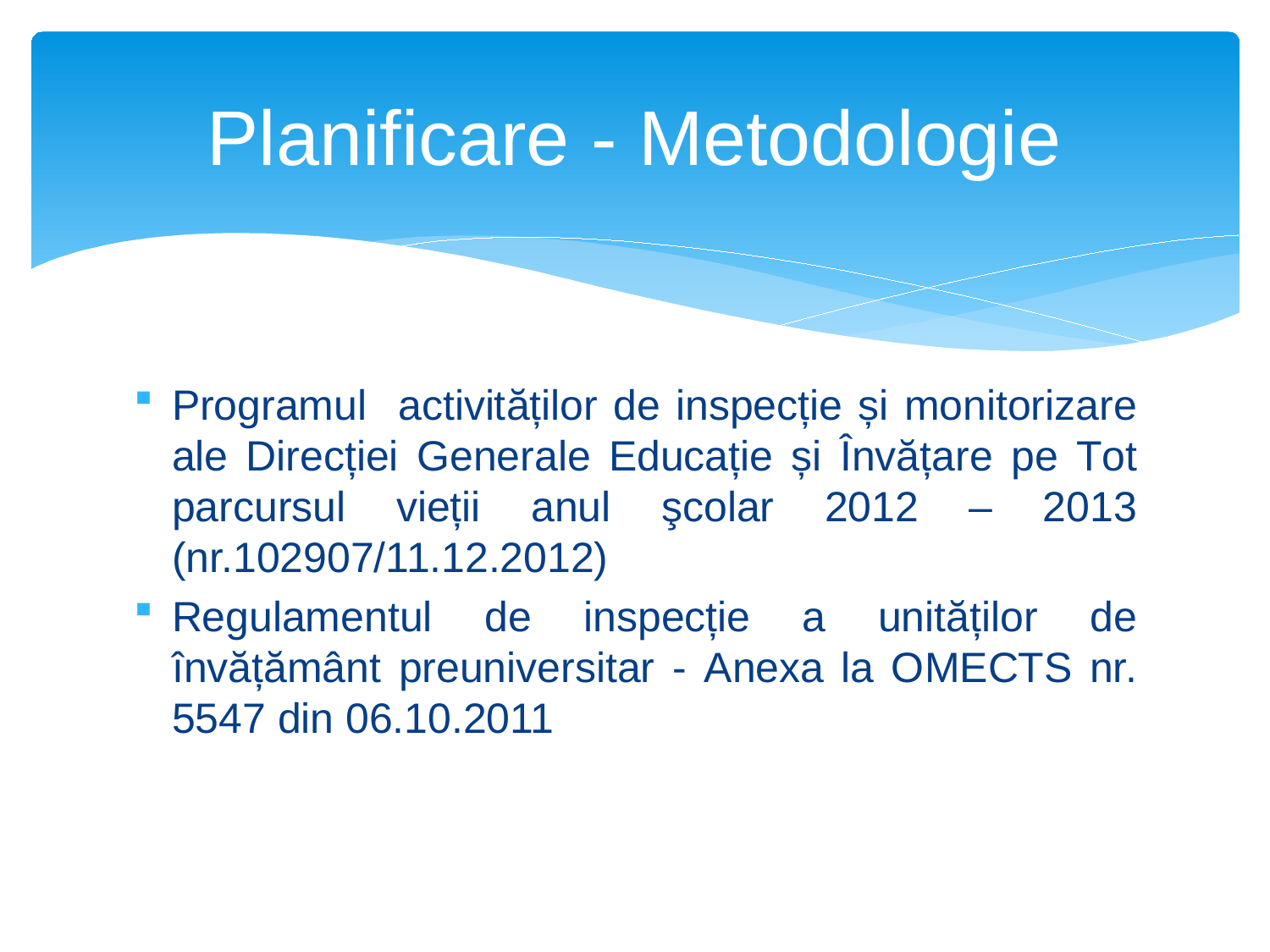

# Planificare - Metodologie
Programul  activităților de inspecție și monitorizare ale Direcției Generale Educație și Învățare pe Tot parcursul vieții anul şcolar 2012 – 2013 (nr.102907/11.12.2012)
Regulamentul de inspecție a unităților de învățământ preuniversitar - Anexa la OMECTS nr. 5547 din 06.10.2011